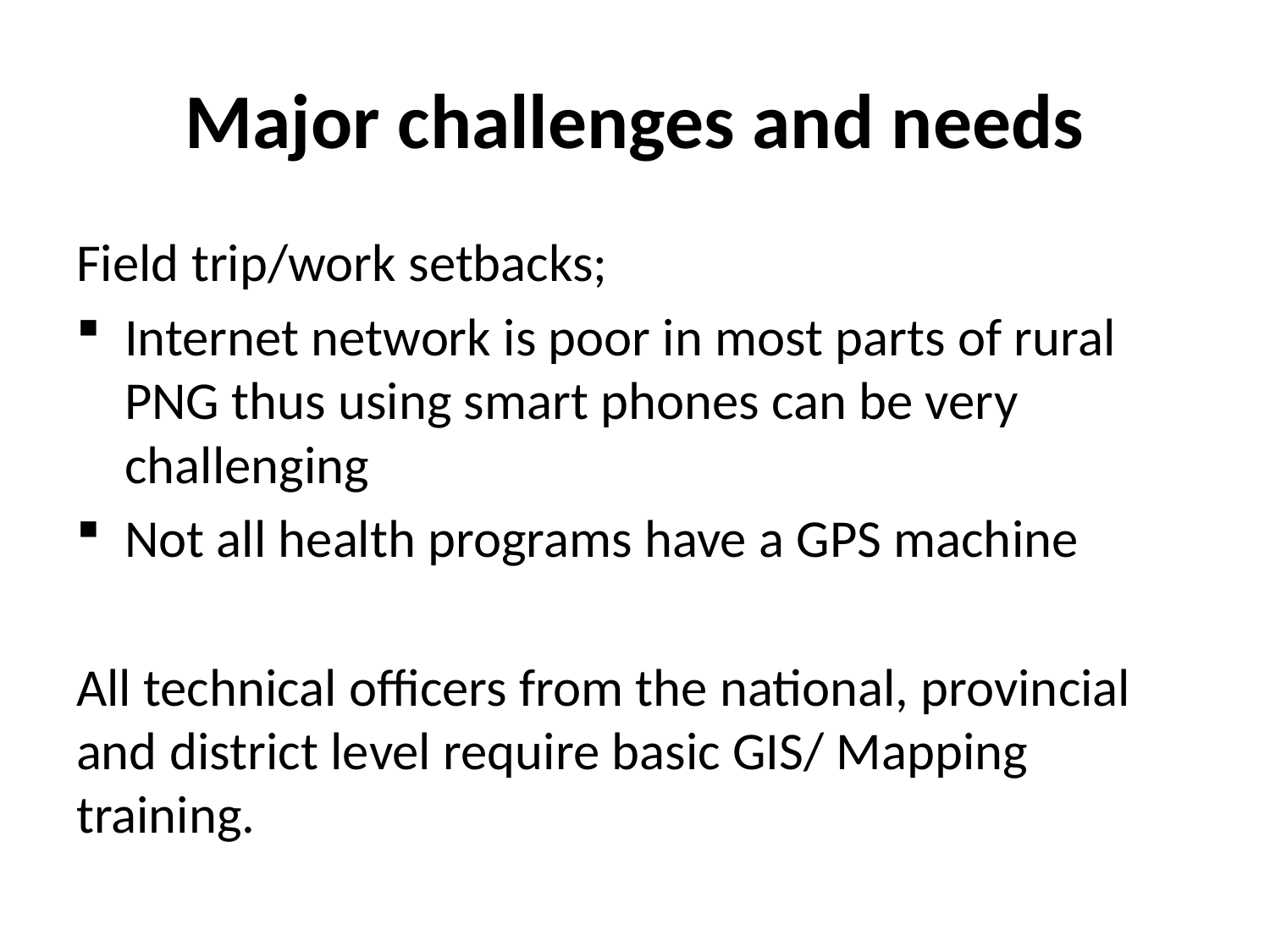

# Major challenges and needs
Field trip/work setbacks;
Internet network is poor in most parts of rural PNG thus using smart phones can be very challenging
Not all health programs have a GPS machine

All technical officers from the national, provincial and district level require basic GIS/ Mapping training.